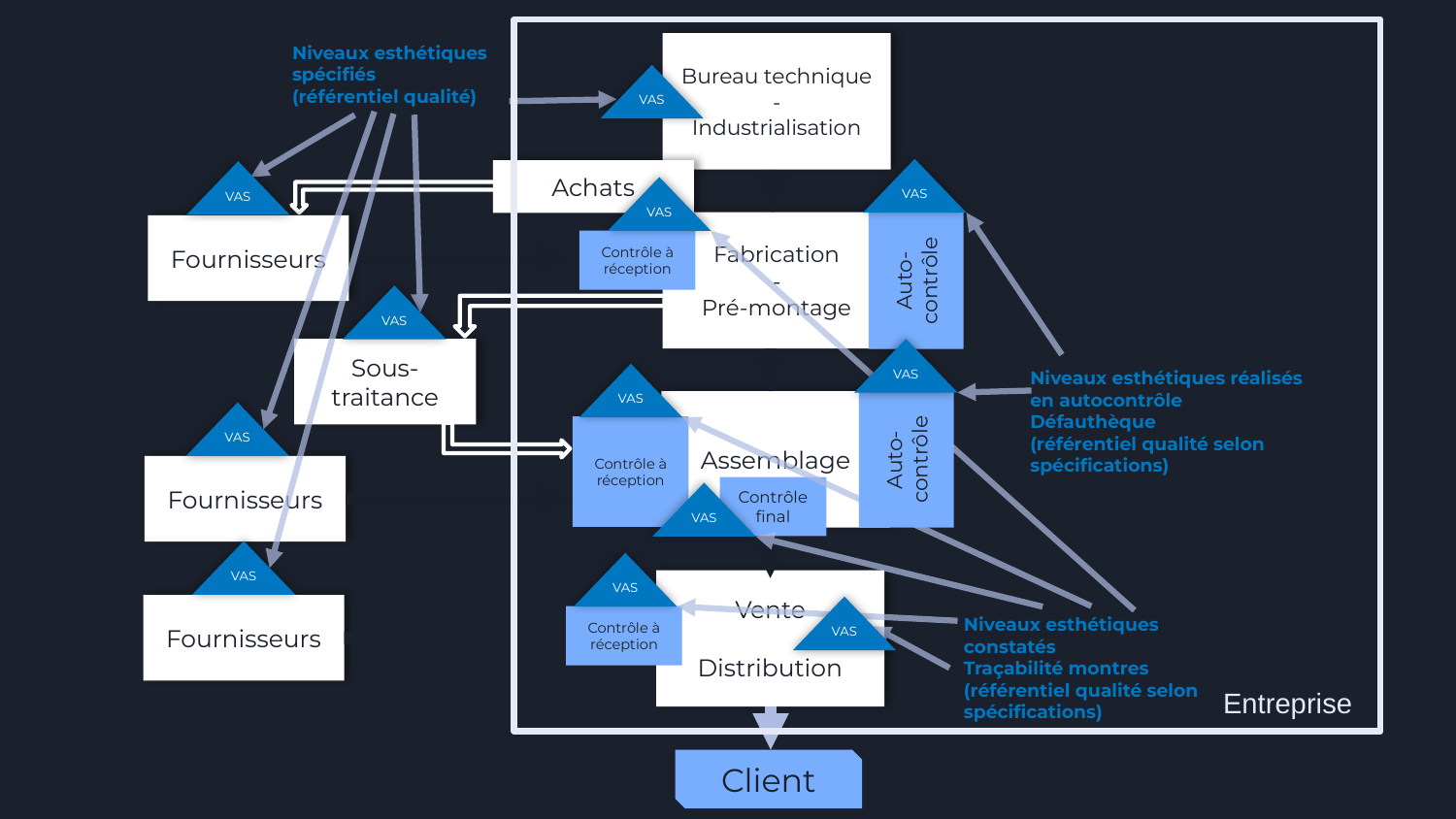

Bureau technique
-
Industrialisation
Niveaux esthétiques spécifiés
(référentiel qualité)
VAS
VAS
Achats
VAS
VAS

Fabrication
-
Pré-montage
Fournisseurs
Contrôle à réception
Auto-contrôle
VAS

Sous-traitance
VAS
Niveaux esthétiques réalisés en autocontrôle
Défauthèque
(référentiel qualité selon spécifications)
VAS

Assemblage
VAS
Auto-contrôle
Contrôle à réception
Fournisseurs
Contrôle final
VAS
VAS
VAS
Vente

Distribution
Fournisseurs
VAS
Contrôle à réception
Niveaux esthétiques constatés
Traçabilité montres
(référentiel qualité selon spécifications)
Entreprise
Client